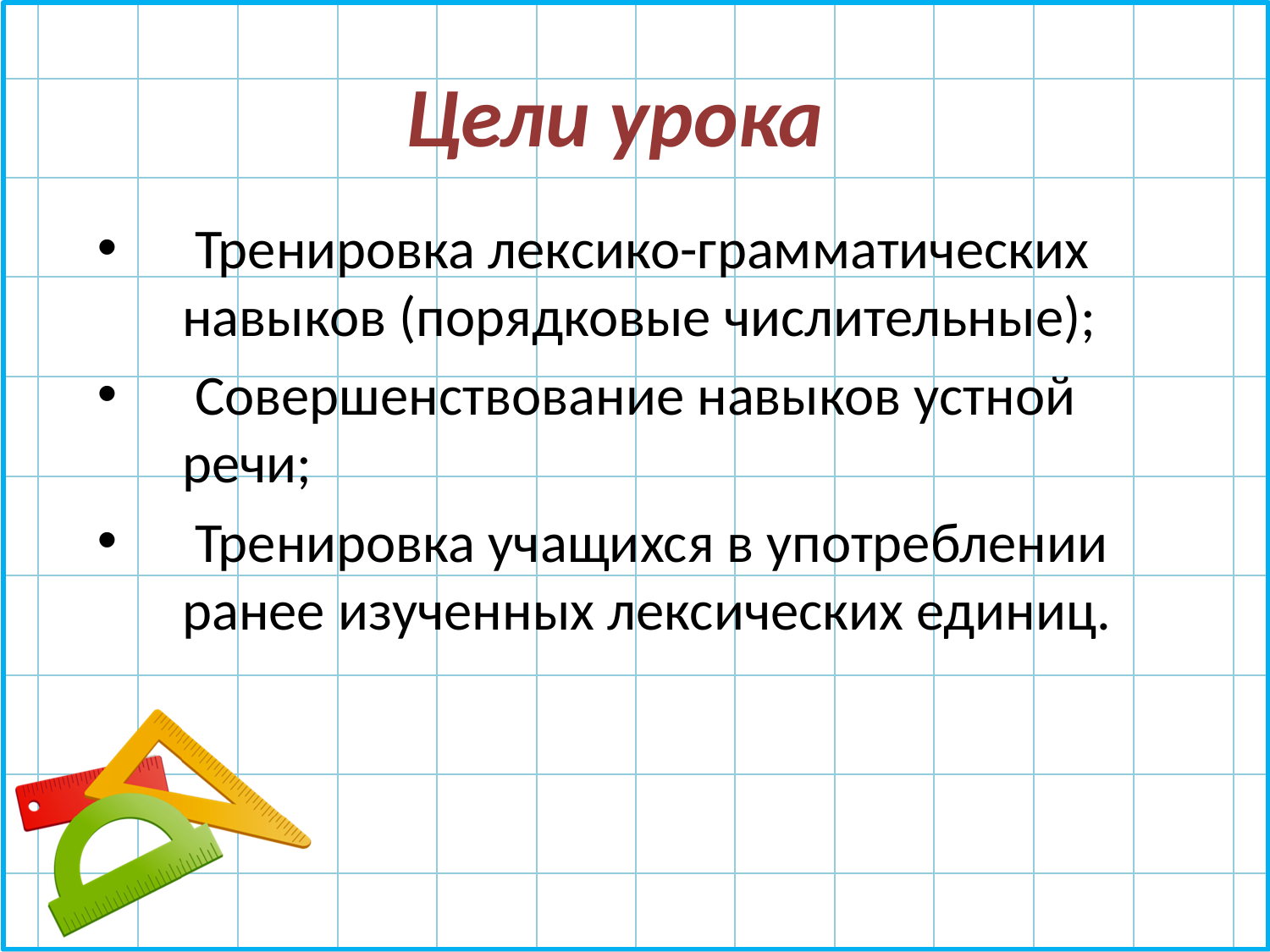

Цели урока
 Тренировка лексико-грамматических навыков (порядковые числительные);
 Совершенствование навыков устной речи;
 Тренировка учащихся в употреблении ранее изученных лексических единиц.